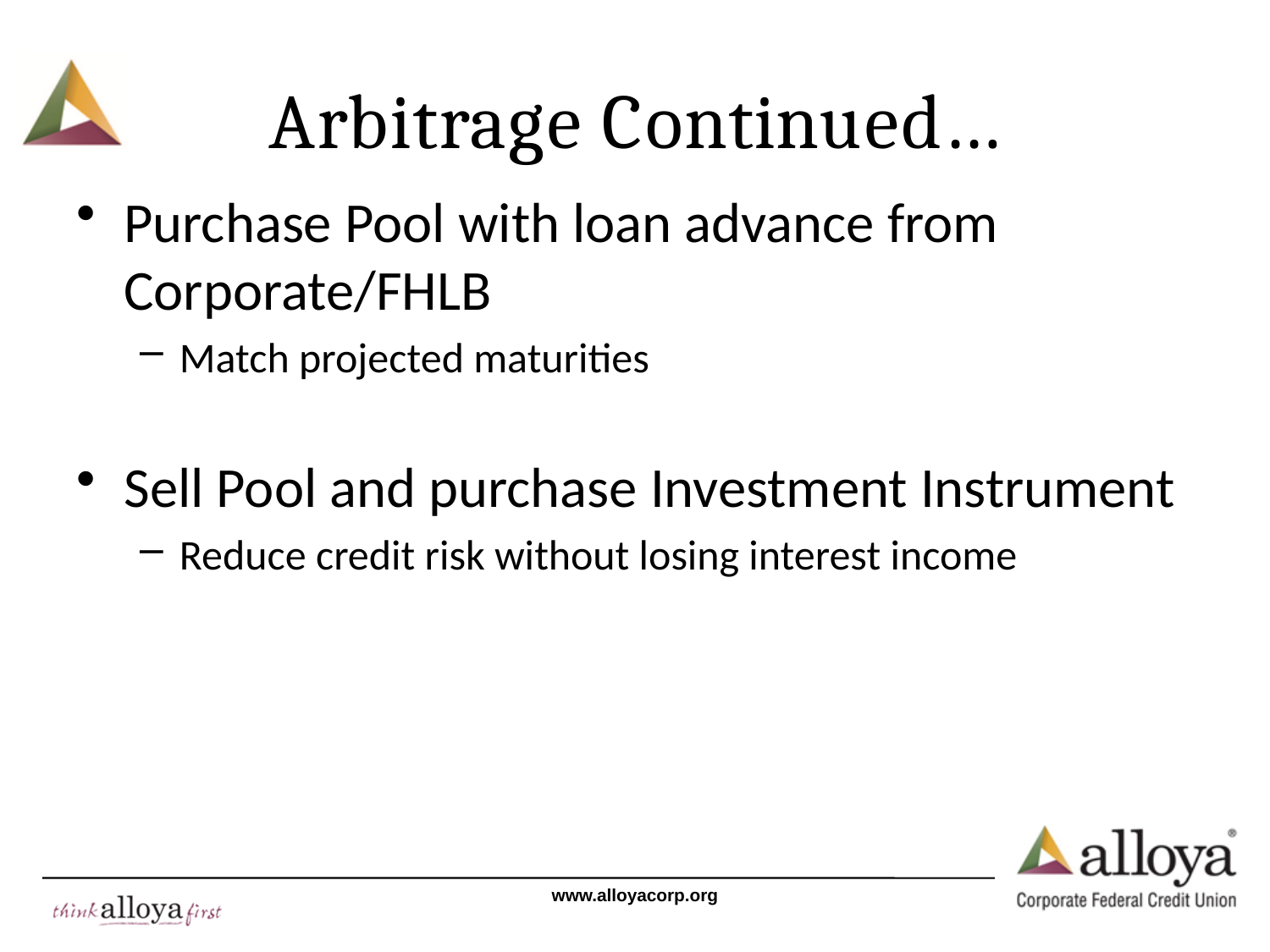

# Arbitrage Continued…
Purchase Pool with loan advance from Corporate/FHLB
Match projected maturities

Sell Pool and purchase Investment Instrument
Reduce credit risk without losing interest income